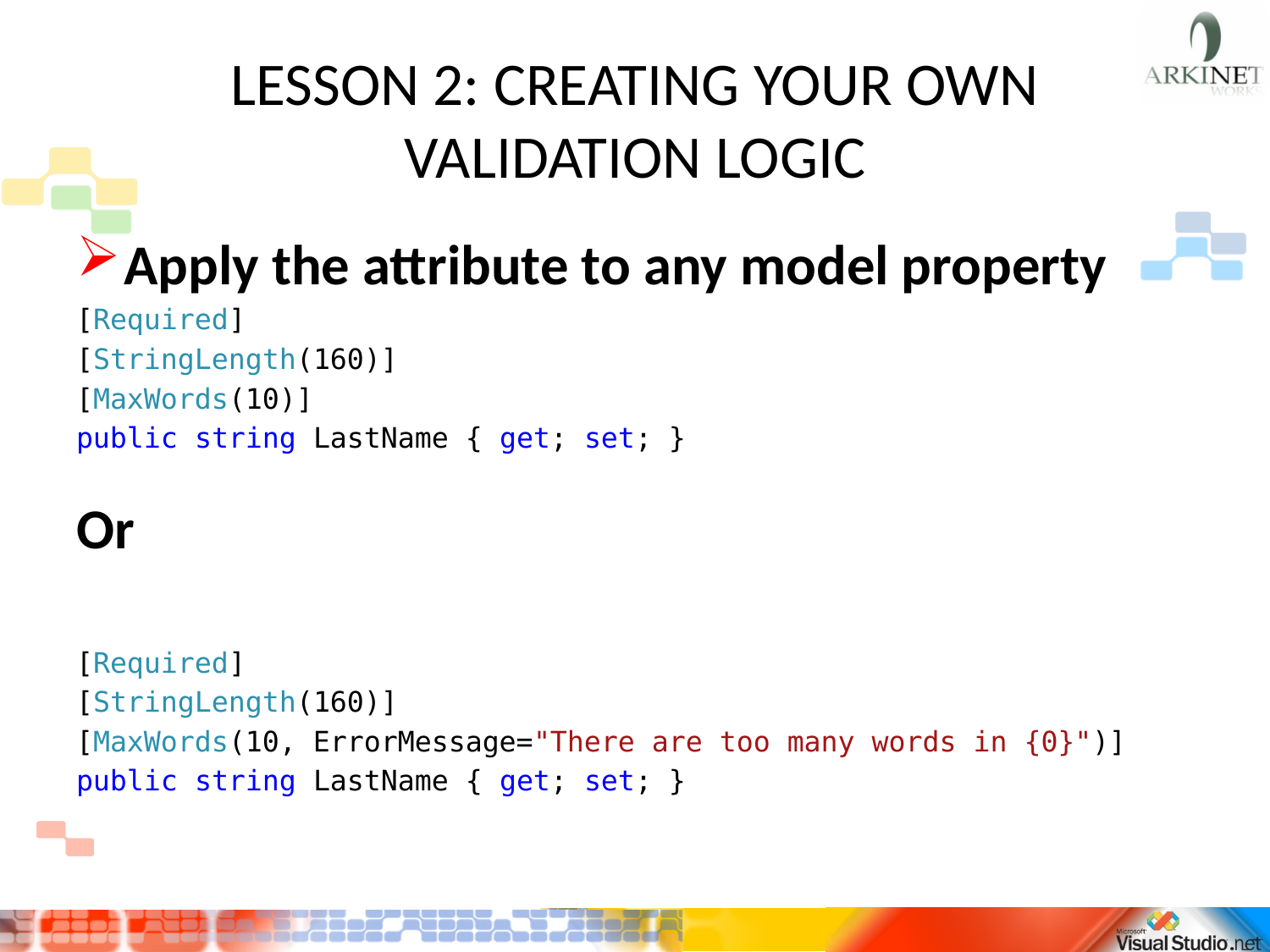

# LESSON 2: CREATING YOUR OWN VALIDATION LOGIC
Apply the attribute to any model property
[Required]
[StringLength(160)]
[MaxWords(10)]
public string LastName { get; set; }

Or

[Required]
[StringLength(160)]
[MaxWords(10, ErrorMessage="There are too many words in {0}")]
public string LastName { get; set; }